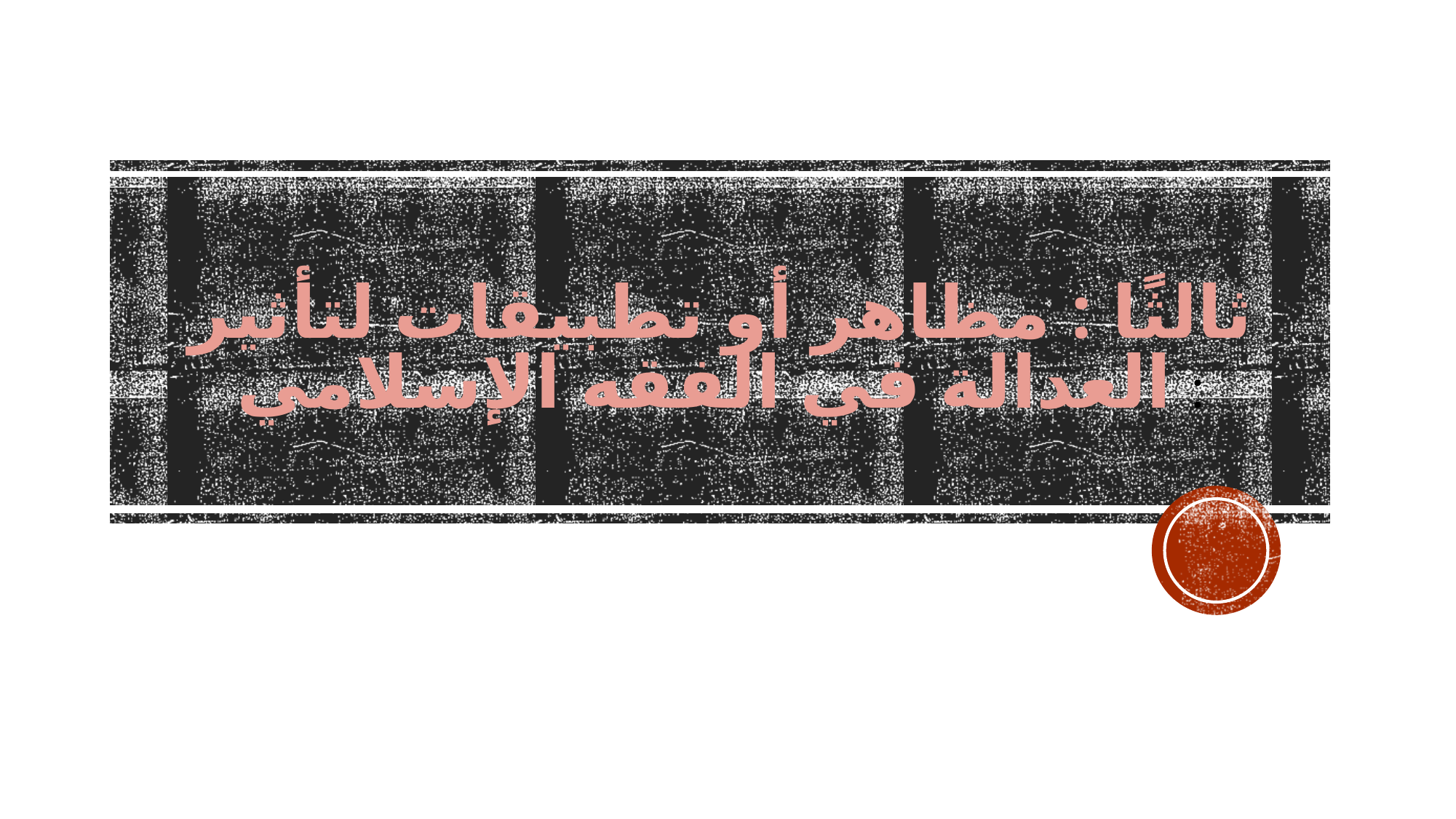

# ثالثًا : مظاهر أو تطبيقات لتأثير العدالة في الفقه الإسلامي :